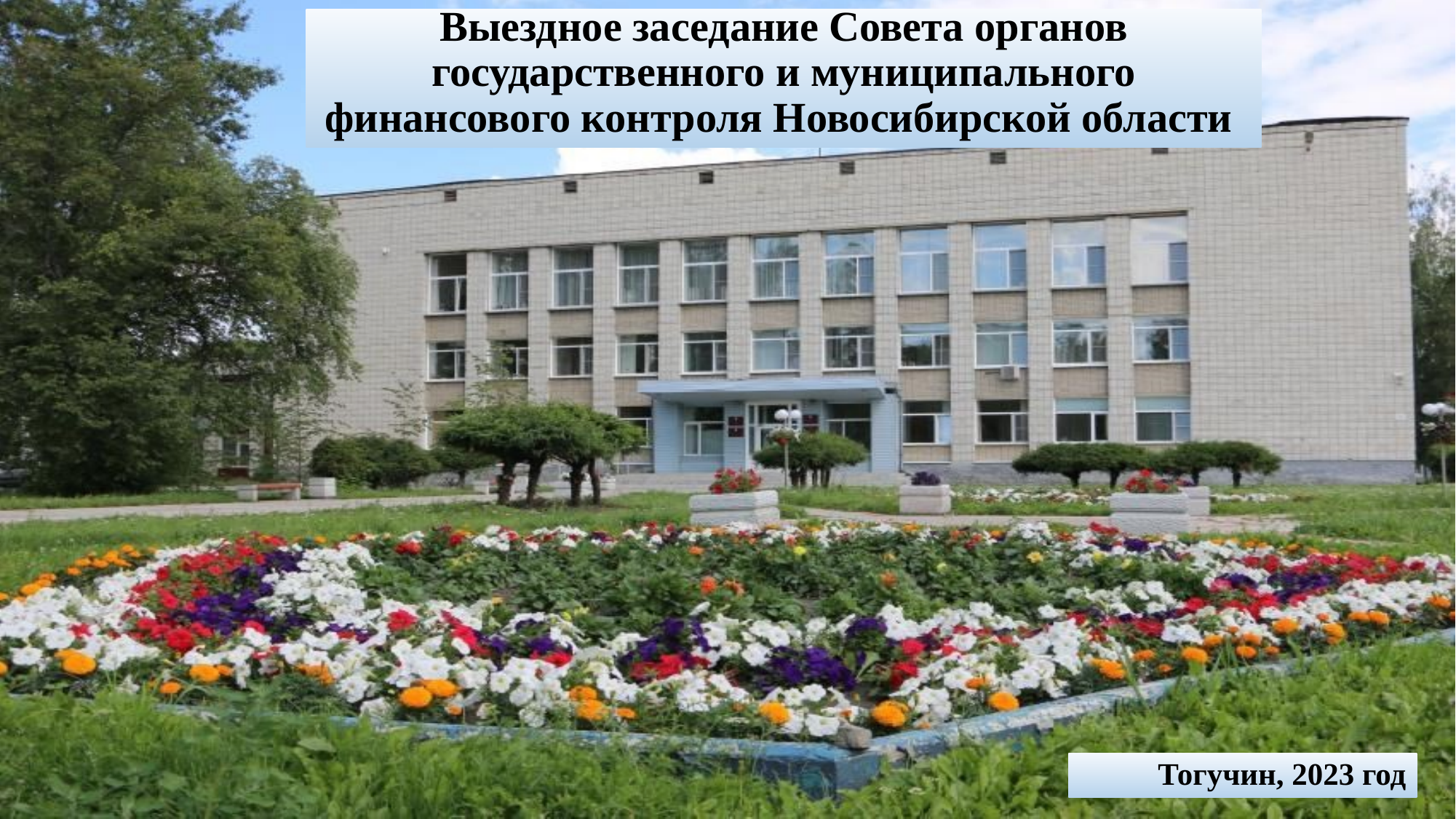

# Выездное заседание Совета органов государственного и муниципального финансового контроля Новосибирской области
Тогучин, 2023 год